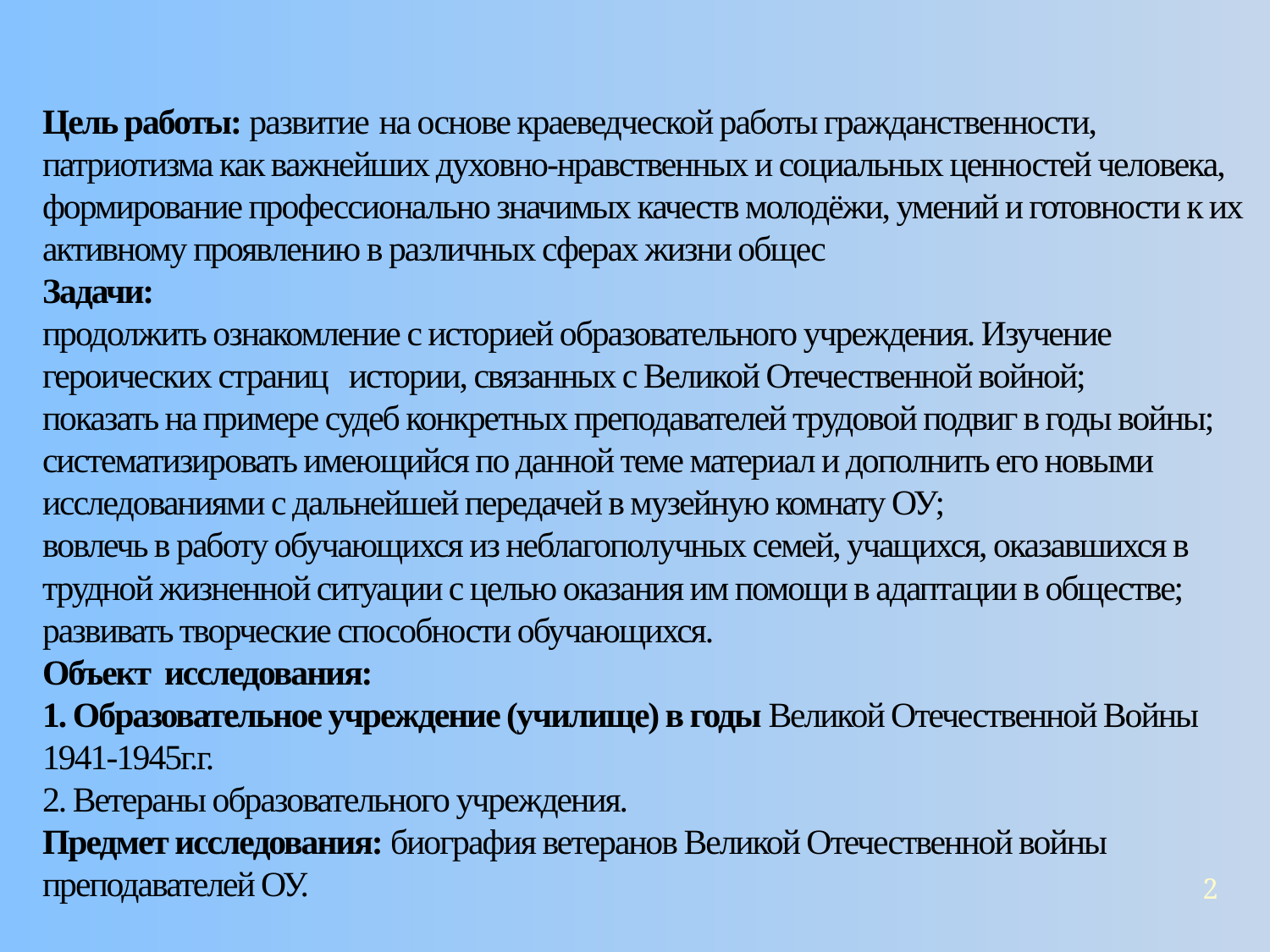

# Цель работы: развитие на основе краеведческой работы гражданственности, патриотизма как важнейших духовно-нравственных и социальных ценностей человека, формирование профессионально значимых качеств молодёжи, умений и готовности к их активному проявлению в различных сферах жизни общес Задачи: продолжить ознакомление с историей образовательного учреждения. Изучение героических страниц   истории, связанных с Великой Отечественной войной; показать на примере судеб конкретных преподавателей трудовой подвиг в годы войны; систематизировать имеющийся по данной теме материал и дополнить его новыми исследованиями с дальнейшей передачей в музейную комнату ОУ; вовлечь в работу обучающихся из неблагополучных семей, учащихся, оказавшихся в трудной жизненной ситуации с целью оказания им помощи в адаптации в обществе; развивать творческие способности обучающихся. Объект  исследования:  1. Образовательное учреждение (училище) в годы Великой Отечественной Войны 1941-1945г.г. 2. Ветераны образовательного учреждения. Предмет исследования: биография ветеранов Великой Отечественной войны преподавателей ОУ.
2